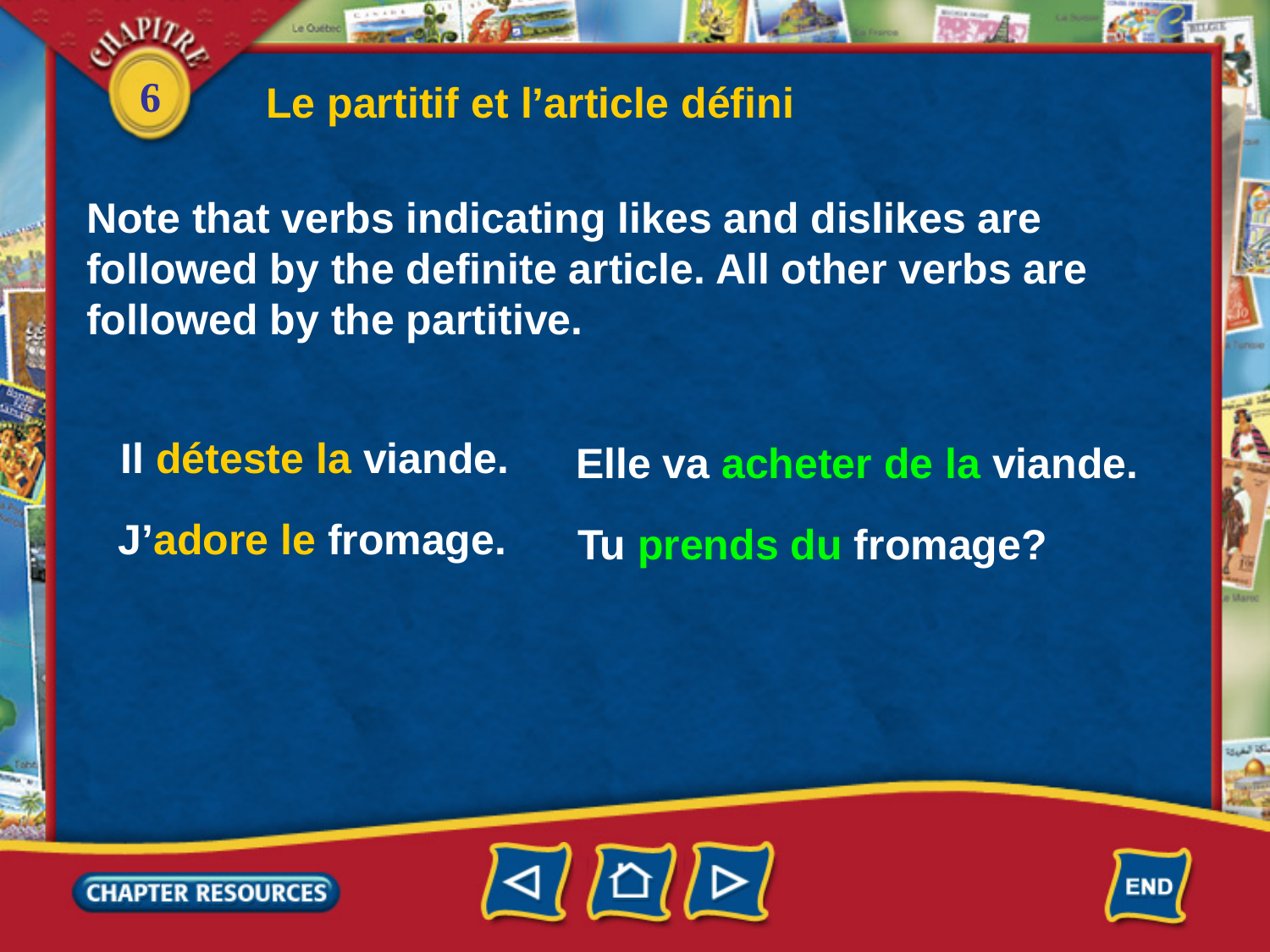

Le partitif et l’article défini
Note that verbs indicating likes and dislikes are
followed by the definite article. All other verbs are
followed by the partitive.
Il déteste la viande.
Elle va acheter de la viande.
J’adore le fromage.
Tu prends du fromage?